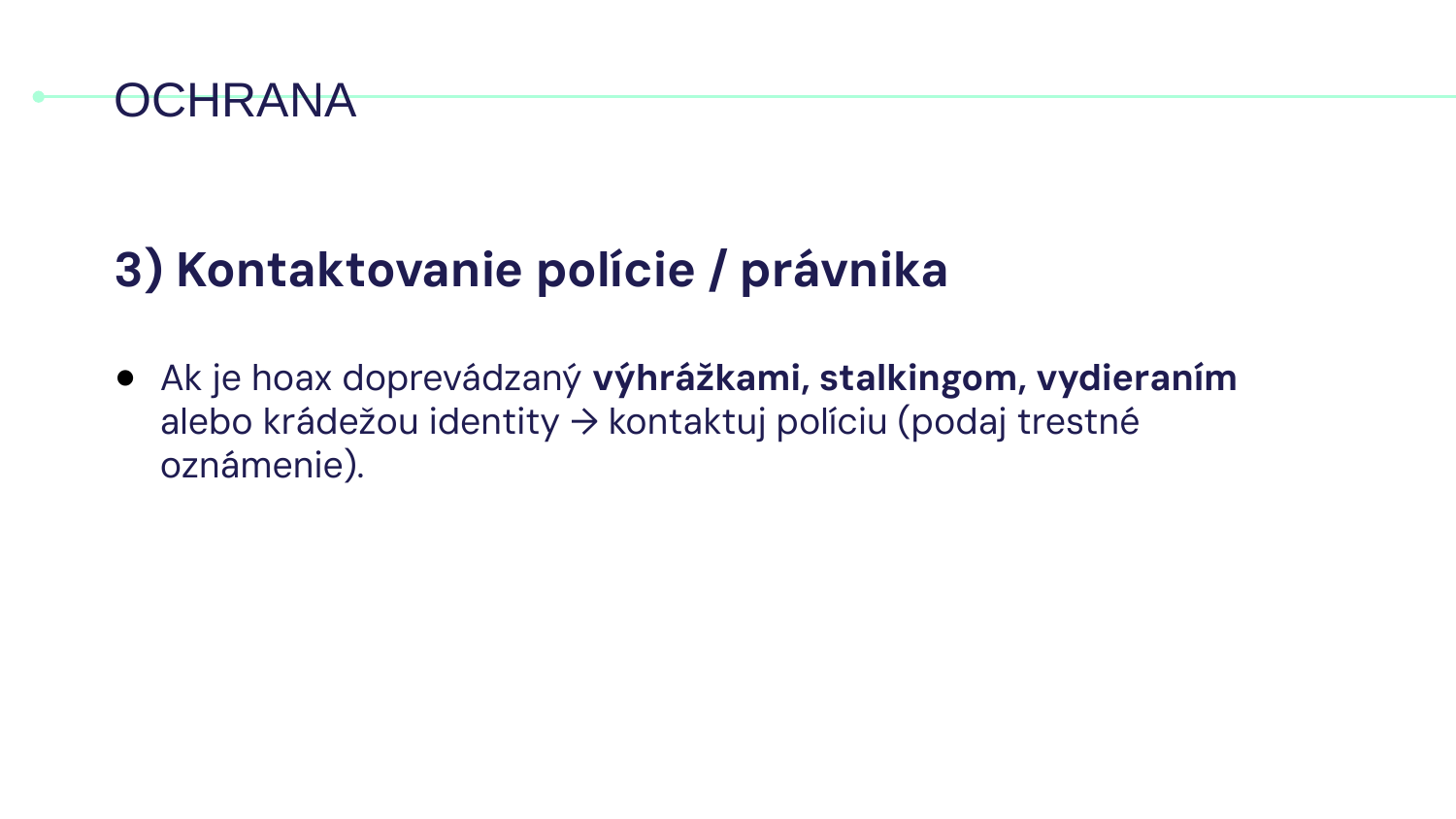

# OCHRANA
3) Kontaktovanie polície / právnika
Ak je hoax doprevádzaný výhrážkami, stalkingom, vydieraním alebo krádežou identity → kontaktuj políciu (podaj trestné oznámenie).